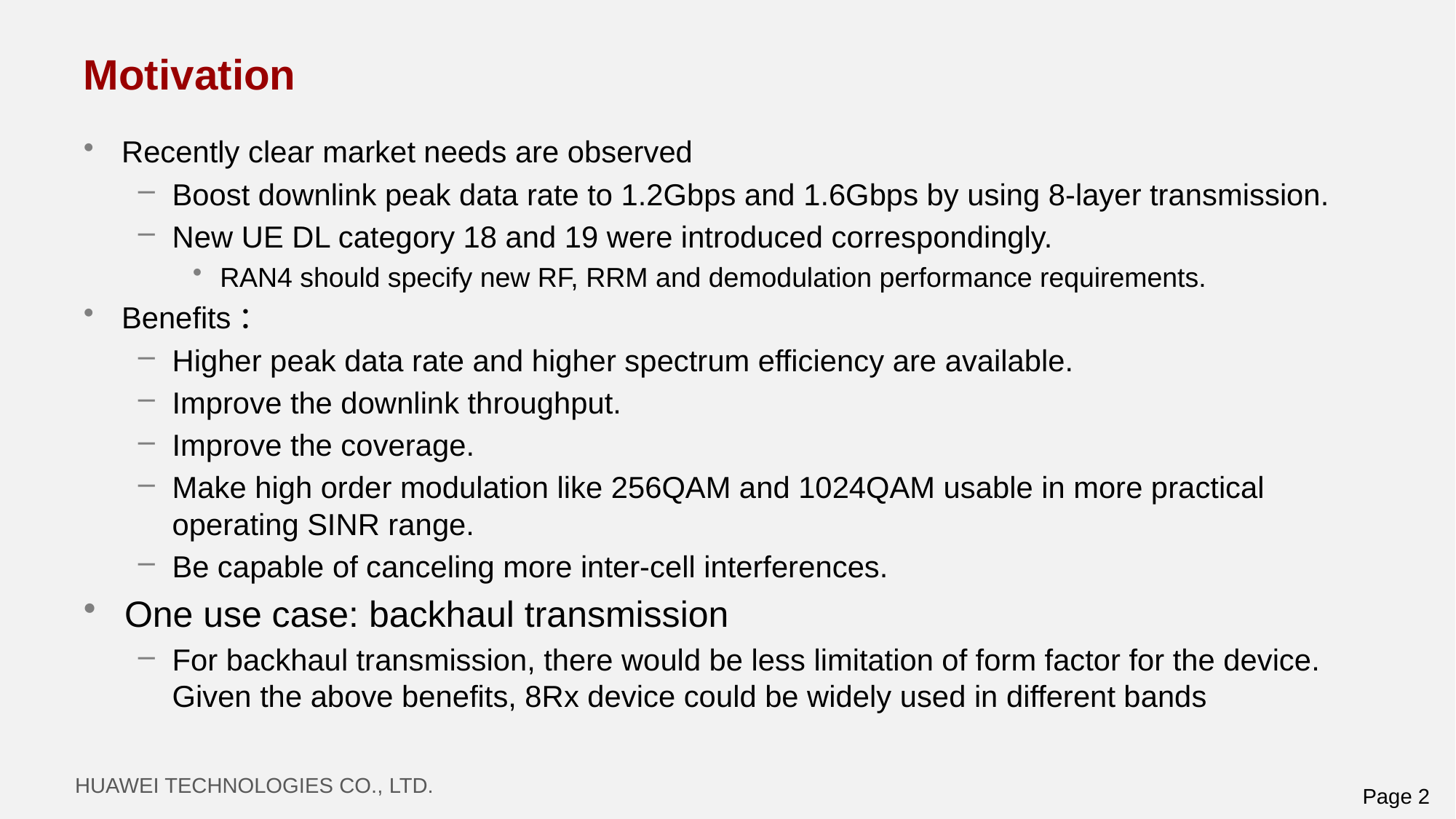

# Motivation
Recently clear market needs are observed
Boost downlink peak data rate to 1.2Gbps and 1.6Gbps by using 8-layer transmission.
New UE DL category 18 and 19 were introduced correspondingly.
RAN4 should specify new RF, RRM and demodulation performance requirements.
Benefits：
Higher peak data rate and higher spectrum efficiency are available.
Improve the downlink throughput.
Improve the coverage.
Make high order modulation like 256QAM and 1024QAM usable in more practical operating SINR range.
Be capable of canceling more inter-cell interferences.
One use case: backhaul transmission
For backhaul transmission, there would be less limitation of form factor for the device. Given the above benefits, 8Rx device could be widely used in different bands